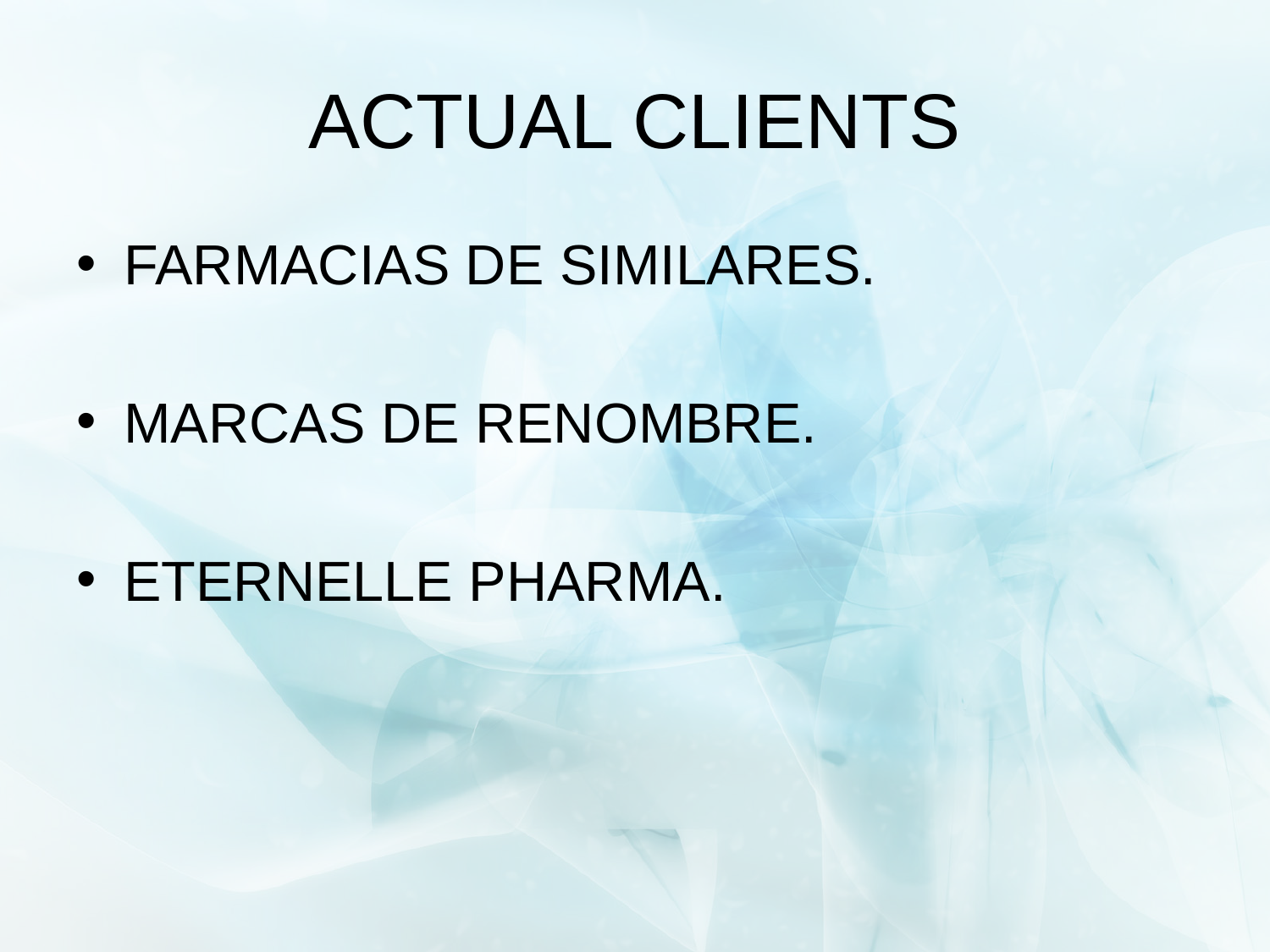

# ACTUAL CLIENTS
FARMACIAS DE SIMILARES.

MARCAS DE RENOMBRE.

ETERNELLE PHARMA.